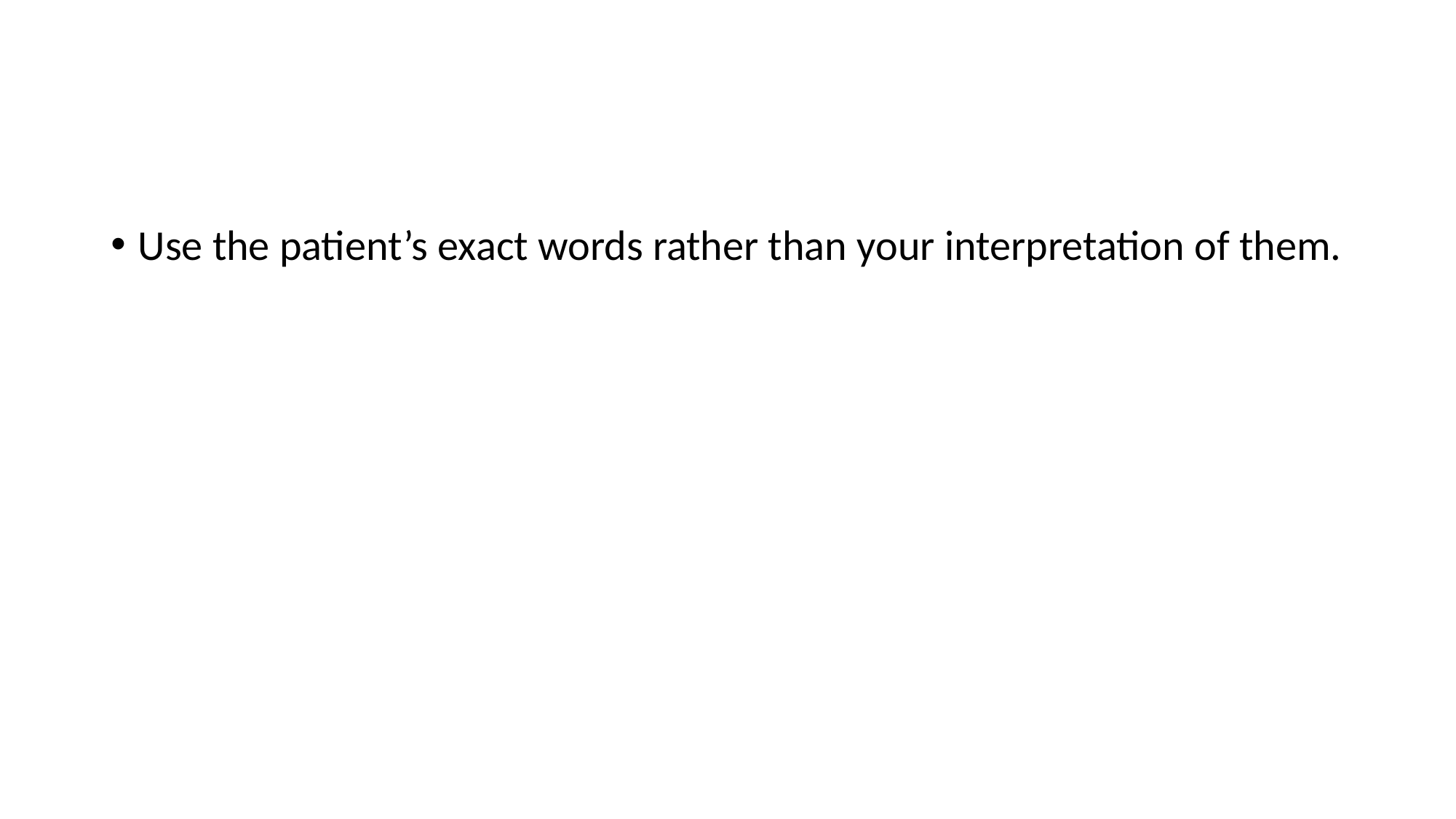

#
Use the patient’s exact words rather than your interpretation of them.